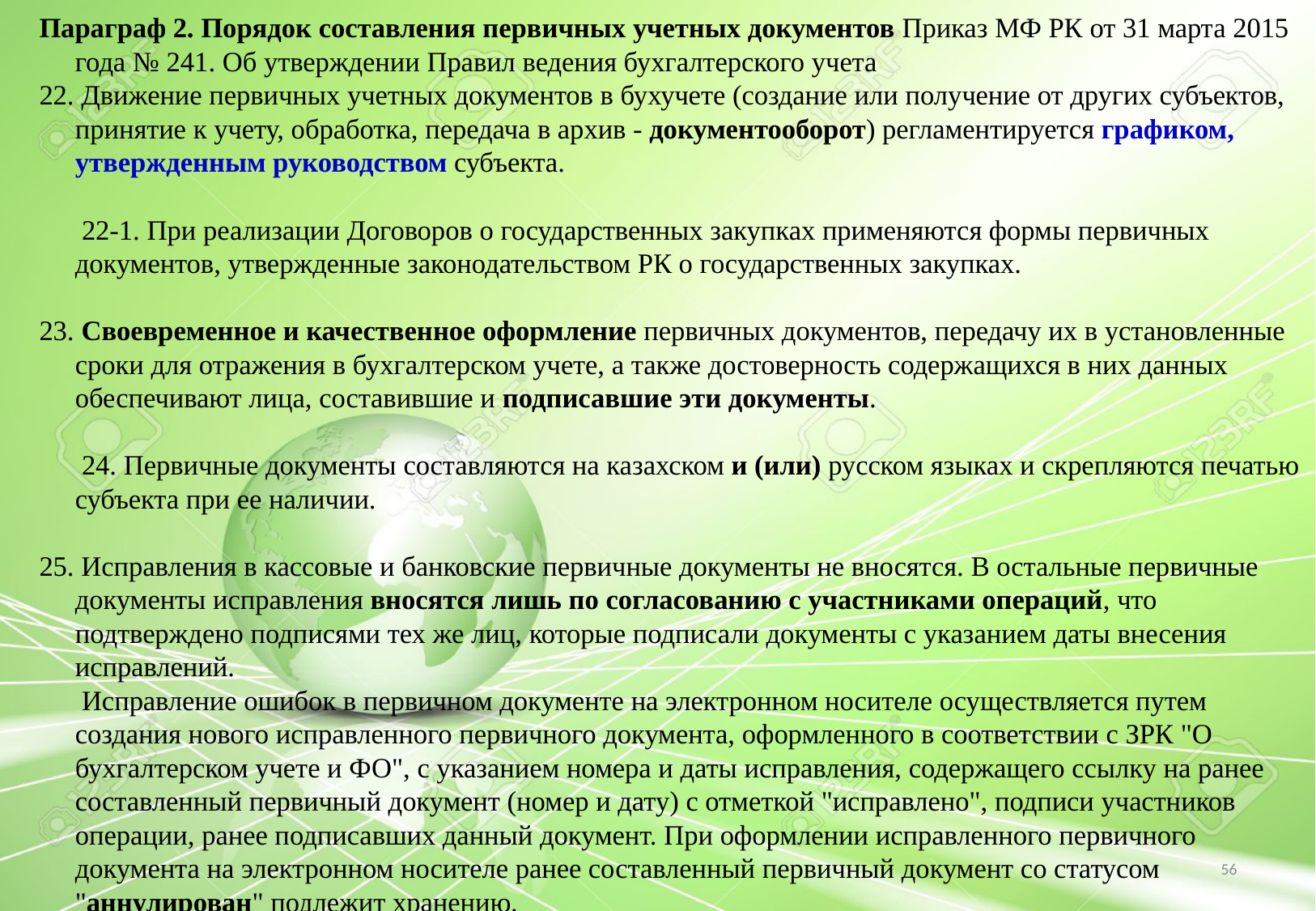

Параграф 2. Порядок составления первичных учетных документов Приказ МФ РК от 31 марта 2015 года № 241. Об утверждении Правил ведения бухгалтерского учета
22. Движение первичных учетных документов в бухучете (создание или получение от других субъектов, принятие к учету, обработка, передача в архив - документооборот) регламентируется графиком, утвержденным руководством субъекта.

      22-1. При реализации Договоров о государственных закупках применяются формы первичных документов, утвержденные законодательством РК о государственных закупках.

23. Своевременное и качественное оформление первичных документов, передачу их в установленные сроки для отражения в бухгалтерском учете, а также достоверность содержащихся в них данных обеспечивают лица, составившие и подписавшие эти документы.

      24. Первичные документы составляются на казахском и (или) русском языках и скрепляются печатью субъекта при ее наличии.

25. Исправления в кассовые и банковские первичные документы не вносятся. В остальные первичные документы исправления вносятся лишь по согласованию с участниками операций, что подтверждено подписями тех же лиц, которые подписали документы с указанием даты внесения исправлений.
      Исправление ошибок в первичном документе на электронном носителе осуществляется путем создания нового исправленного первичного документа, оформленного в соответствии с ЗРК "О бухгалтерском учете и ФО", с указанием номера и даты исправления, содержащего ссылку на ранее составленный первичный документ (номер и дату) c отметкой "исправлено", подписи участников операции, ранее подписавших данный документ. При оформлении исправленного первичного документа на электронном носителе ранее составленный первичный документ со статусом "аннулирован" подлежит хранению.
56